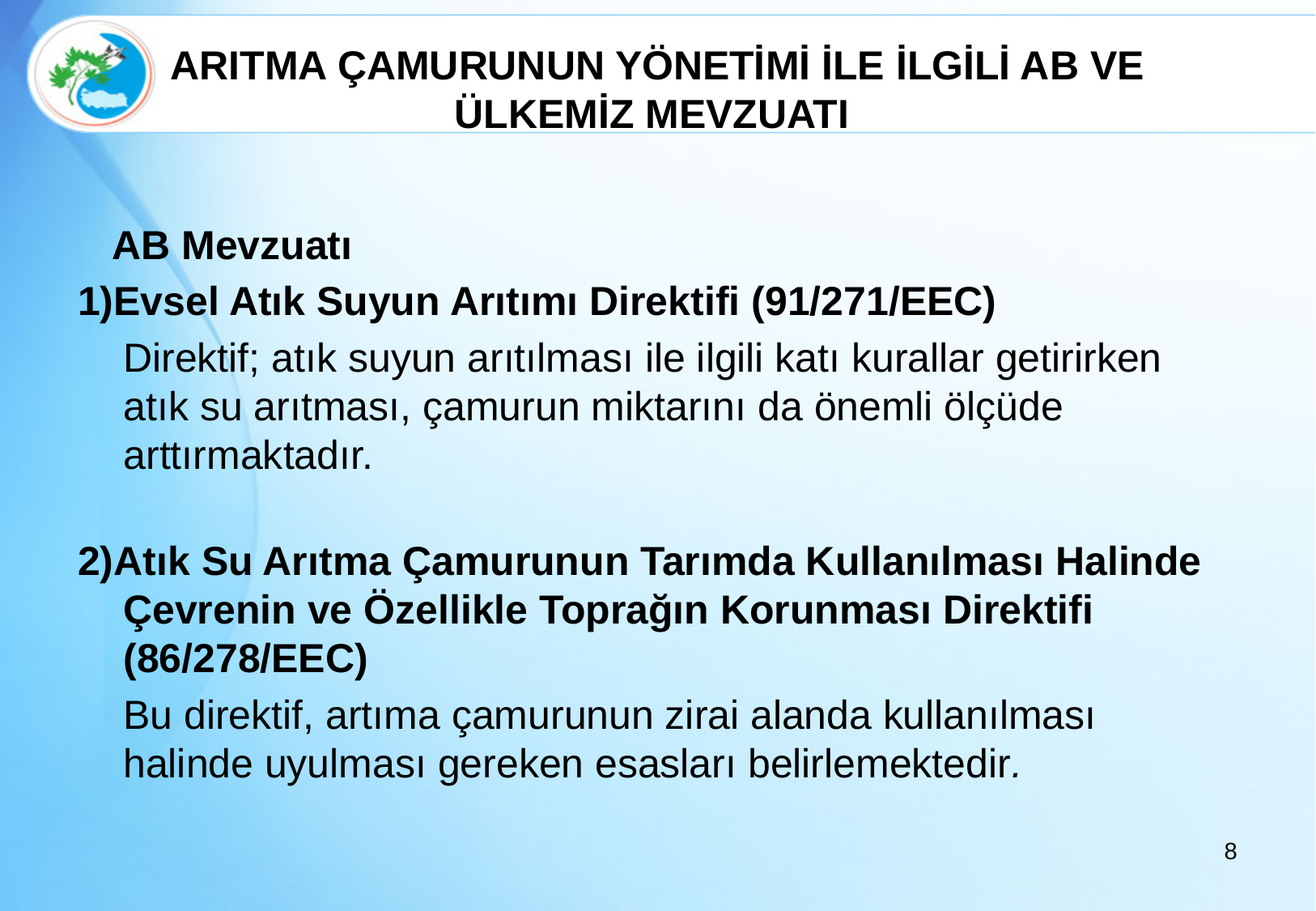

# ARITMA ÇAMURUNUN YÖNETİMİ İLE İLGİLİ AB VE ÜLKEMİZ MEVZUATI
   AB Mevzuatı
1)Evsel Atık Suyun Arıtımı Direktifi (91/271/EEC)
	Direktif; atık suyun arıtılması ile ilgili katı kurallar getirirken atık su arıtması, çamurun miktarını da önemli ölçüde arttırmaktadır.
2)Atık Su Arıtma Çamurunun Tarımda Kullanılması Halinde Çevrenin ve Özellikle Toprağın Korunması Direktifi (86/278/EEC)
	Bu direktif, artıma çamurunun zirai alanda kullanılması halinde uyulması gereken esasları belirlemektedir.
8